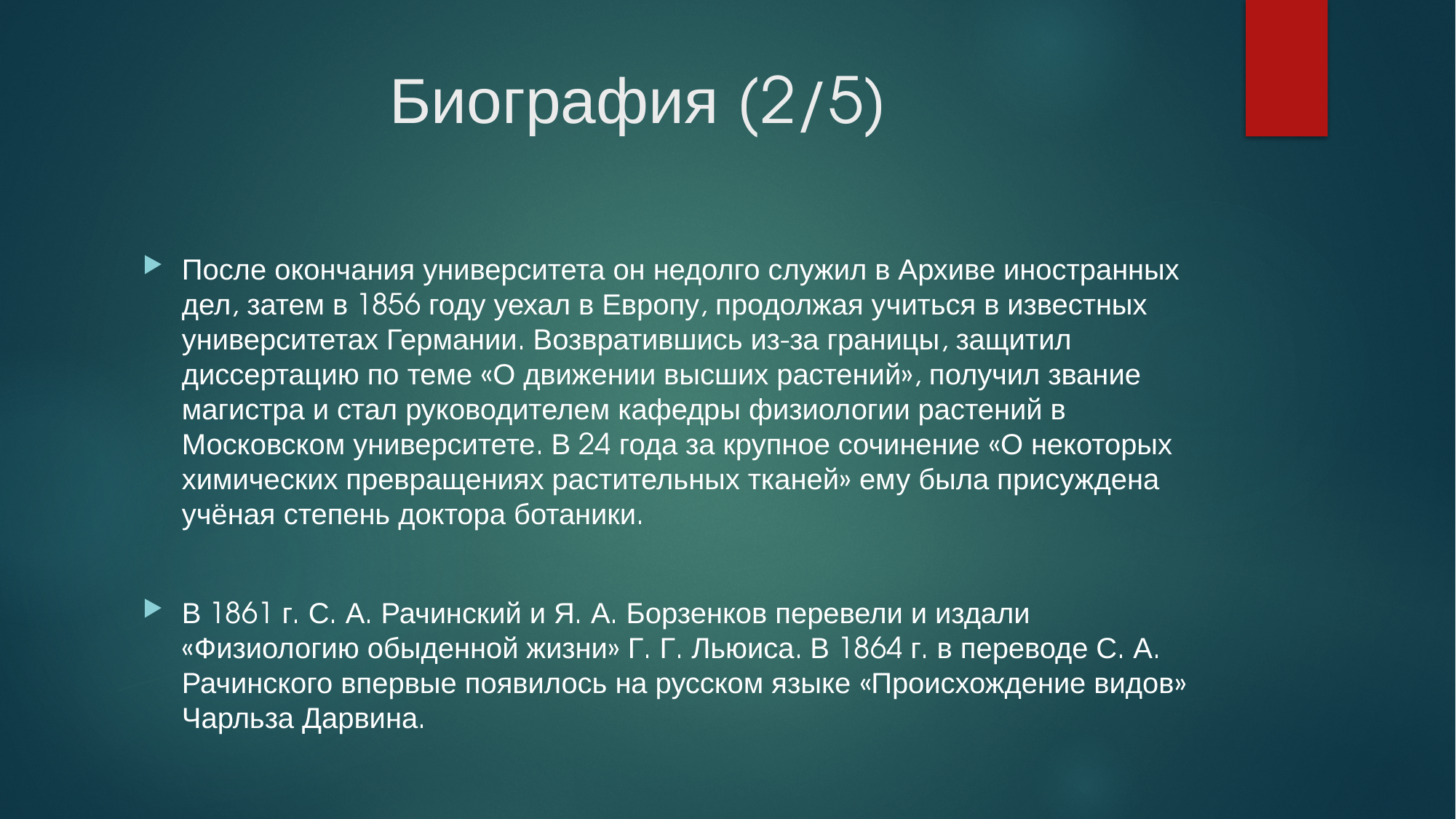

# Биография (2/5)
После окончания университета он недолго служил в Архиве иностранных дел, затем в 1856 году уехал в Европу, продолжая учиться в известных университетах Германии. Возвратившись из-за границы, защитил диссертацию по теме «О движении высших растений», получил звание магистра и стал руководителем кафедры физиологии растений в Московском университете. В 24 года за крупное сочинение «О некоторых химических превращениях растительных тканей» ему была присуждена учёная степень доктора ботаники.

В 1861 г. С. А. Рачинский и Я. А. Борзенков перевели и издали «Физиологию обыденной жизни» Г. Г. Льюиса. В 1864 г. в переводе С. А. Рачинского впервые появилось на русском языке «Происхождение видов» Чарльза Дарвина.